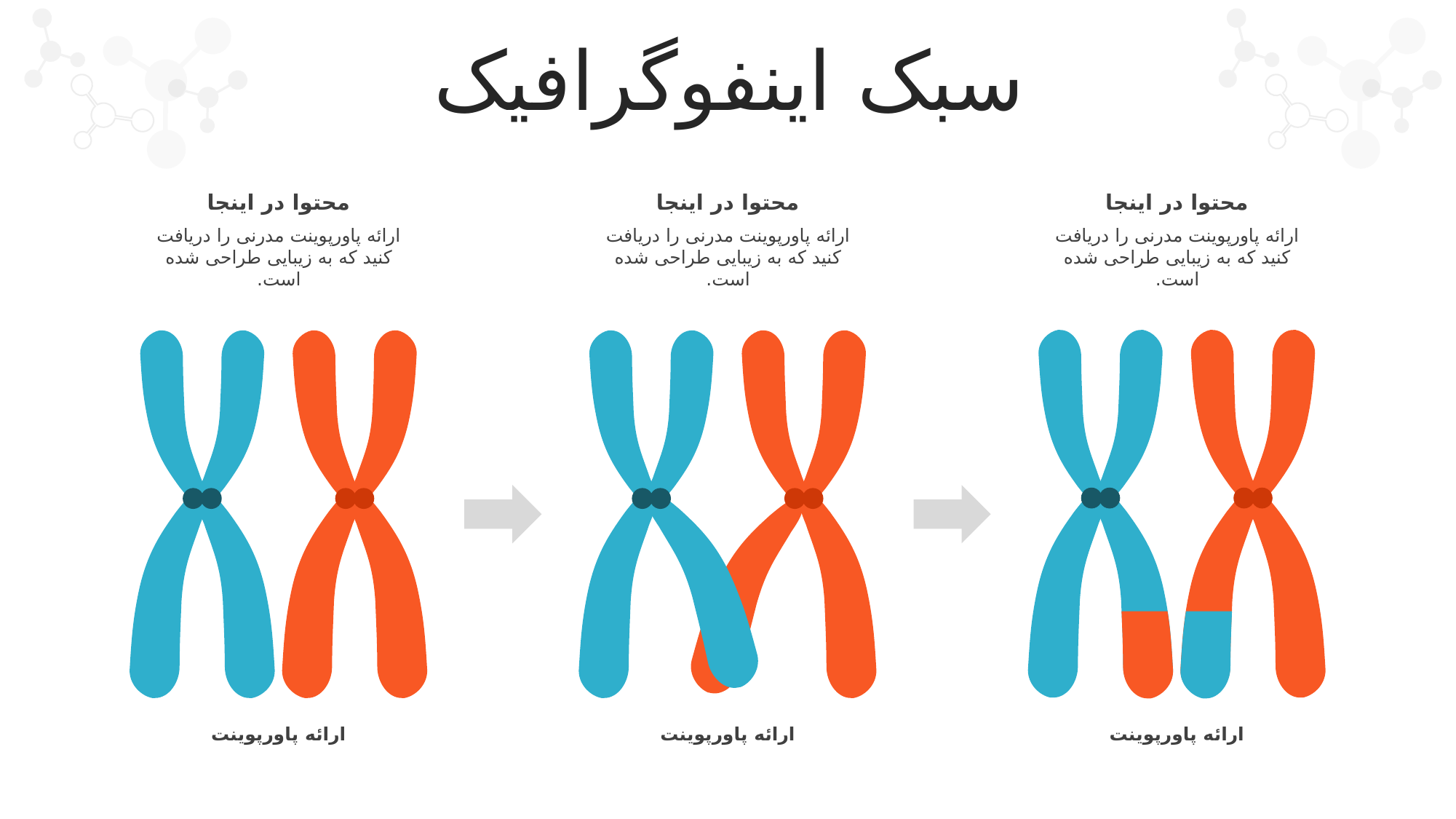

سبک اینفوگرافیک
محتوا در اینجا
ارائه پاورپوینت مدرنی را دریافت کنید که به زیبایی طراحی شده است.
محتوا در اینجا
ارائه پاورپوینت مدرنی را دریافت کنید که به زیبایی طراحی شده است.
محتوا در اینجا
ارائه پاورپوینت مدرنی را دریافت کنید که به زیبایی طراحی شده است.

ارائه پاورپوینت
ارائه پاورپوینت
ارائه پاورپوینت